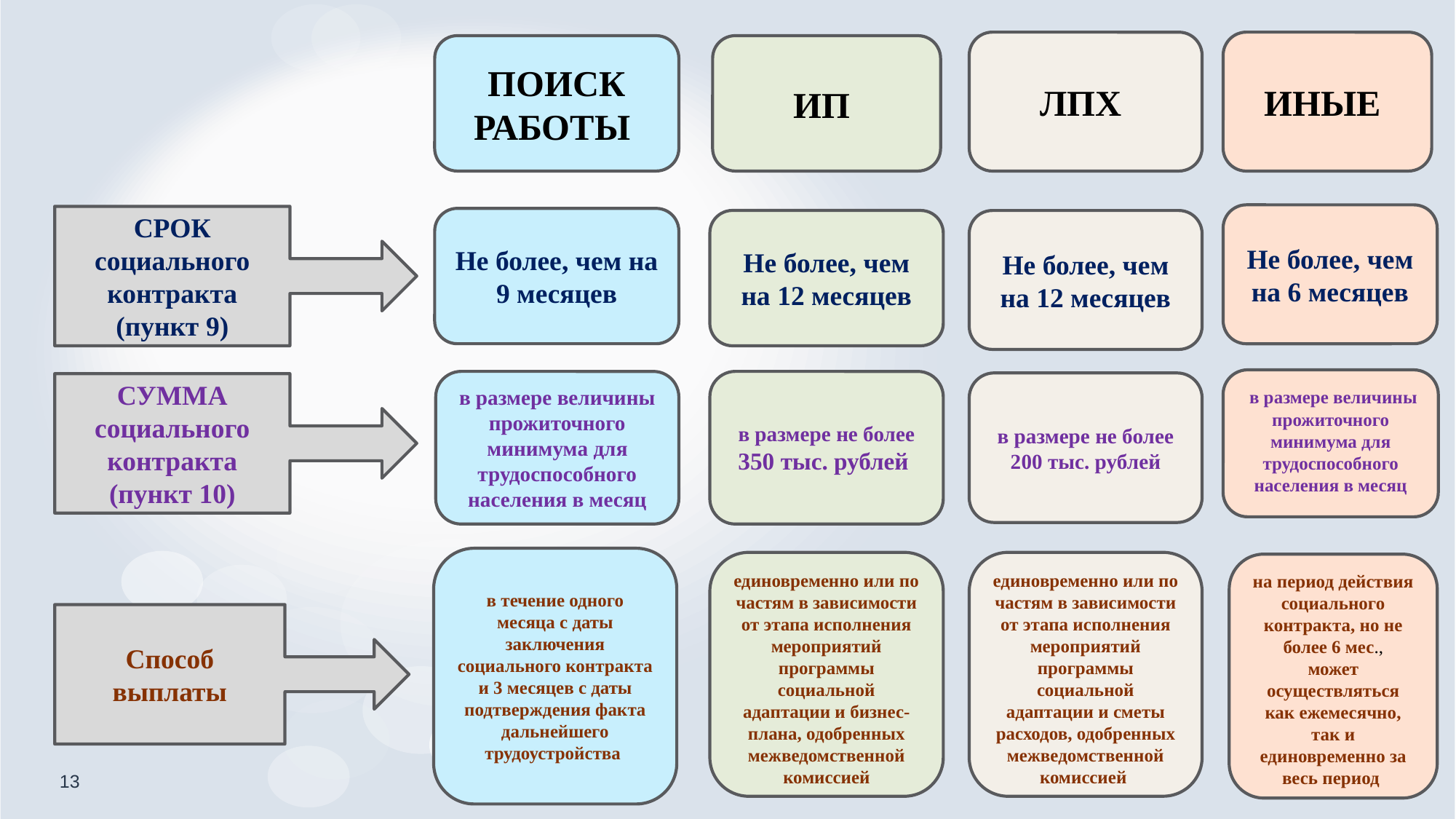

ЛПХ
ИНЫЕ
ПОИСК РАБОТЫ
ИП
Не более, чем на 6 месяцев
СРОК социального контракта (пункт 9)
Не более, чем на 9 месяцев
Не более, чем на 12 месяцев
Не более, чем на 12 месяцев
 в размере величины прожиточного минимума для трудоспособного населения в месяц

в размере величины прожиточного минимума для трудоспособного населения в месяц
в размере не более 350 тыс. рублей
в размере не более 200 тыс. рублей
СУММА социального контракта (пункт 10)
в течение одного месяца с даты заключения социального контракта и 3 месяцев с даты подтверждения факта дальнейшего трудоустройства
единовременно или по частям в зависимости от этапа исполнения мероприятий программы социальной адаптации и бизнес-плана, одобренных межведомственной комиссией

единовременно или по частям в зависимости от этапа исполнения мероприятий программы социальной адаптации и сметы расходов, одобренных межведомственной комиссией

на период действия социального контракта, но не более 6 мес.,
может осуществляться как ежемесячно, так и единовременно за весь период

Способ выплаты
13